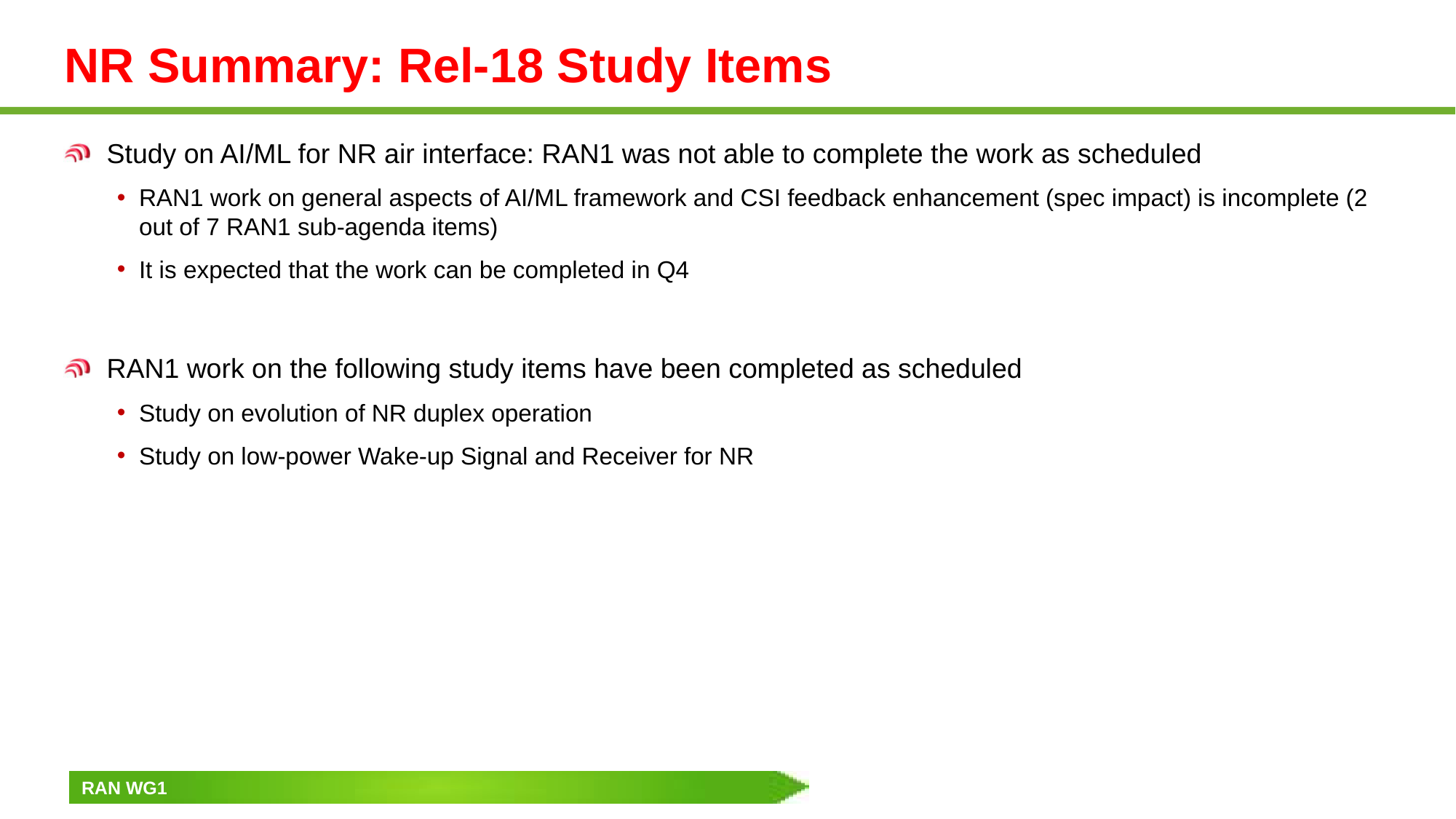

# NR Summary: Rel-18 Study Items
Study on AI/ML for NR air interface: RAN1 was not able to complete the work as scheduled
RAN1 work on general aspects of AI/ML framework and CSI feedback enhancement (spec impact) is incomplete (2 out of 7 RAN1 sub-agenda items)
It is expected that the work can be completed in Q4

RAN1 work on the following study items have been completed as scheduled
Study on evolution of NR duplex operation
Study on low-power Wake-up Signal and Receiver for NR